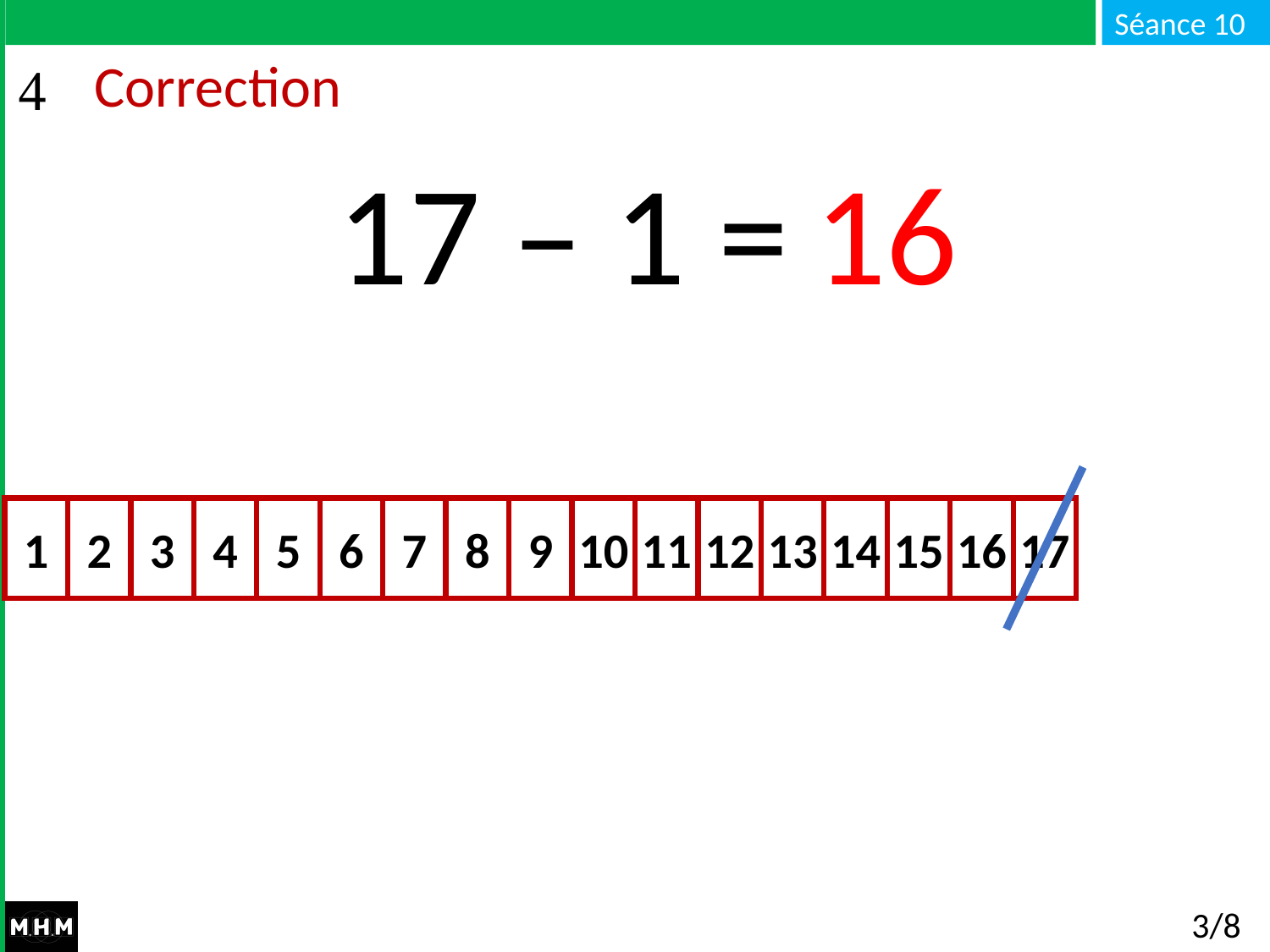

# Correction
17 – 1 = …
16
14
11
13
15
16
17
12
1
3
4
5
6
7
8
9
10
2
3/8